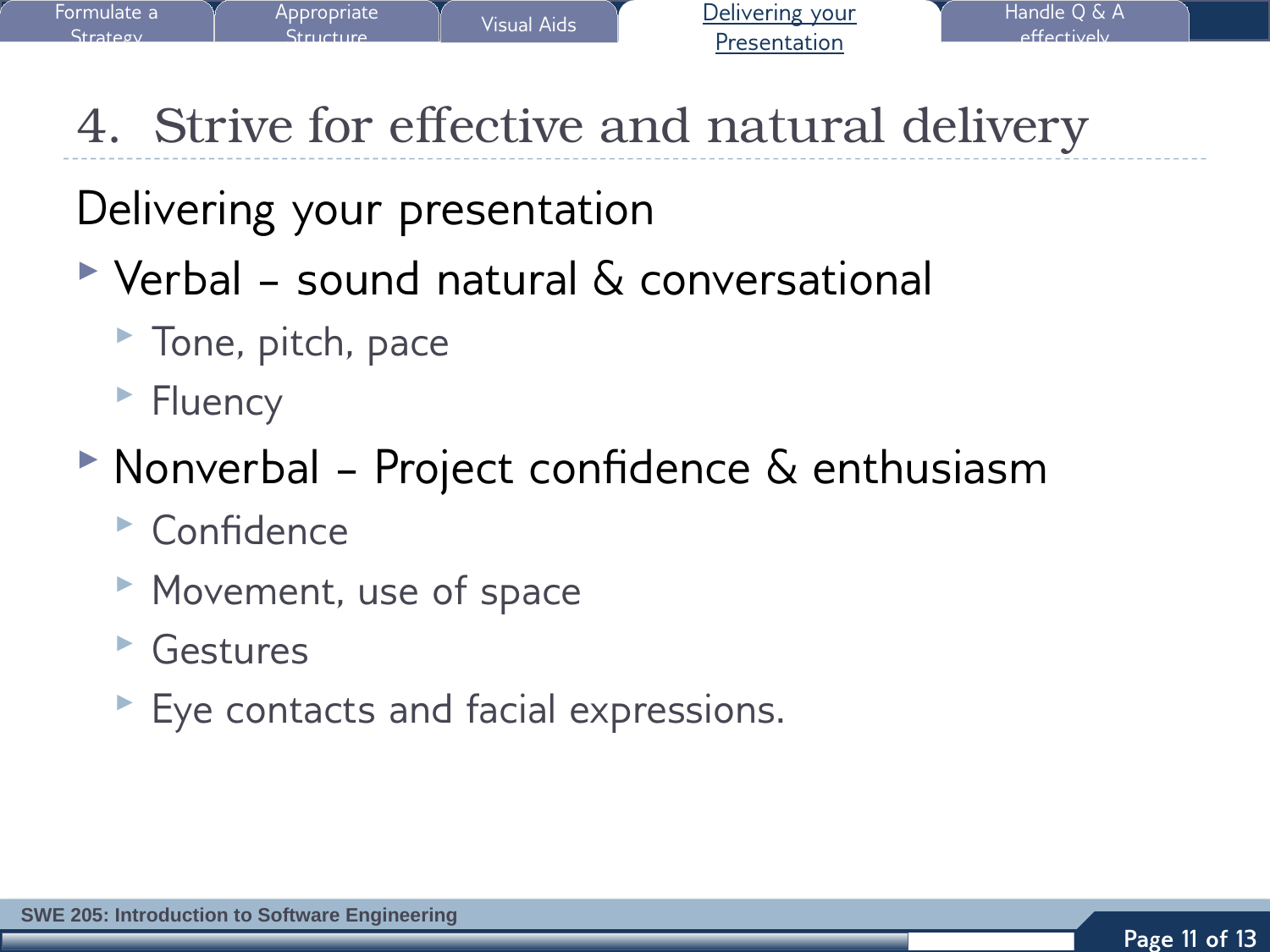

Formulate a Strategy
Appropriate Structure
Visual Aids
Delivering your Presentation
Handle Q & A effectively
# 4.  Strive for effective and natural delivery
Delivering your presentation
Verbal – sound natural & conversational
Tone, pitch, pace
Fluency
Nonverbal – Project confidence & enthusiasm
Confidence
Movement, use of space
Gestures
Eye contacts and facial expressions.
11
Page 11 of 13